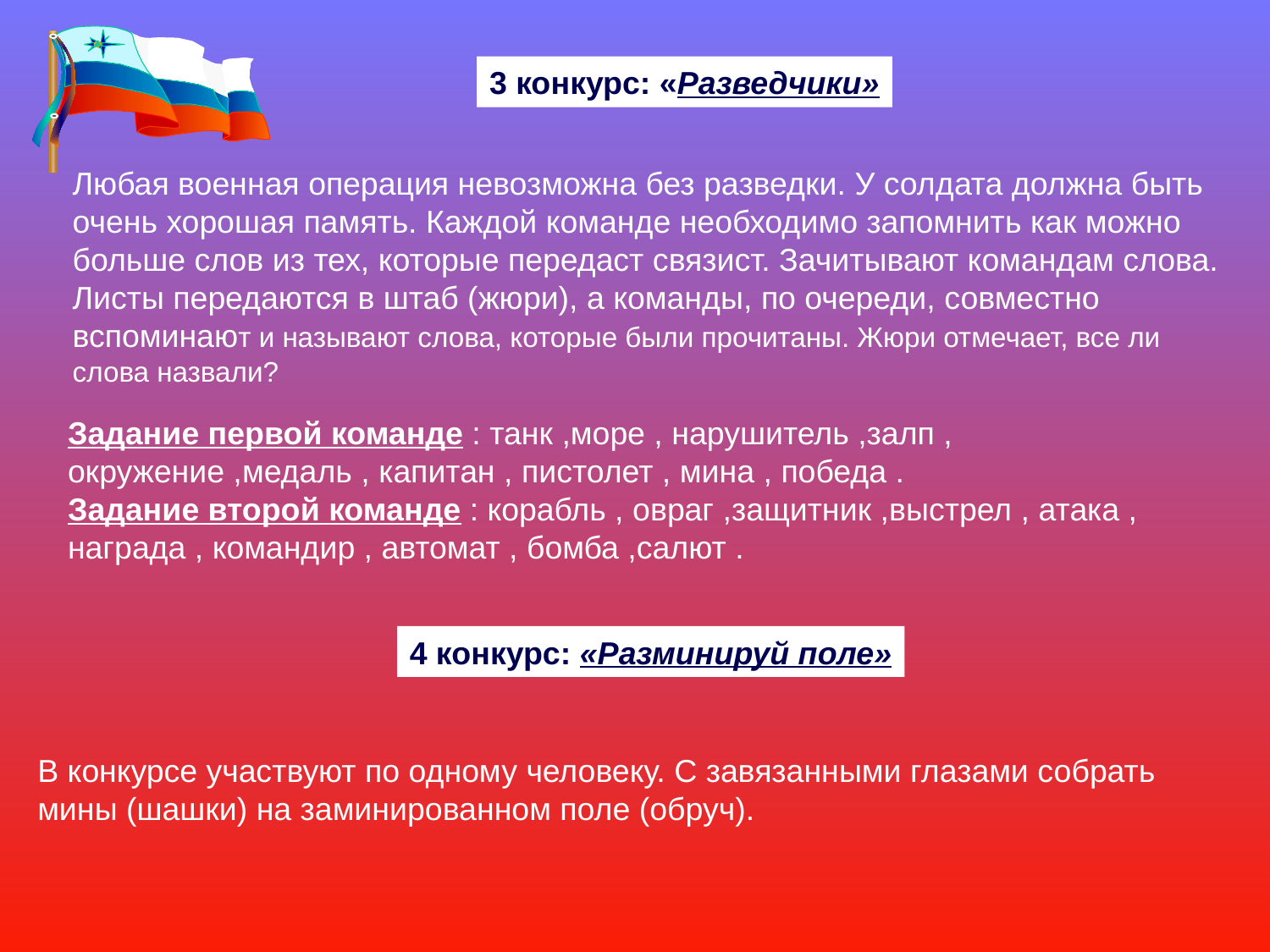

3 конкурс: «Разведчики»
Любая военная операция невозможна без разведки. У солдата должна быть очень хорошая память. Каждой команде необходимо запомнить как можно больше слов из тех, которые передаст связист. Зачитывают командам слова. Листы передаются в штаб (жюри), а команды, по очереди, совместно вспоминают и называют слова, которые были прочитаны. Жюри отмечает, все ли слова назвали?
Задание первой команде : танк ,море , нарушитель ,залп , окружение ,медаль , капитан , пистолет , мина , победа .
Задание второй команде : корабль , овраг ,защитник ,выстрел , атака , награда , командир , автомат , бомба ,салют .
4 конкурс: «Разминируй поле»
В конкурсе участвуют по одному человеку. С завязанными глазами собрать мины (шашки) на заминированном поле (обруч).